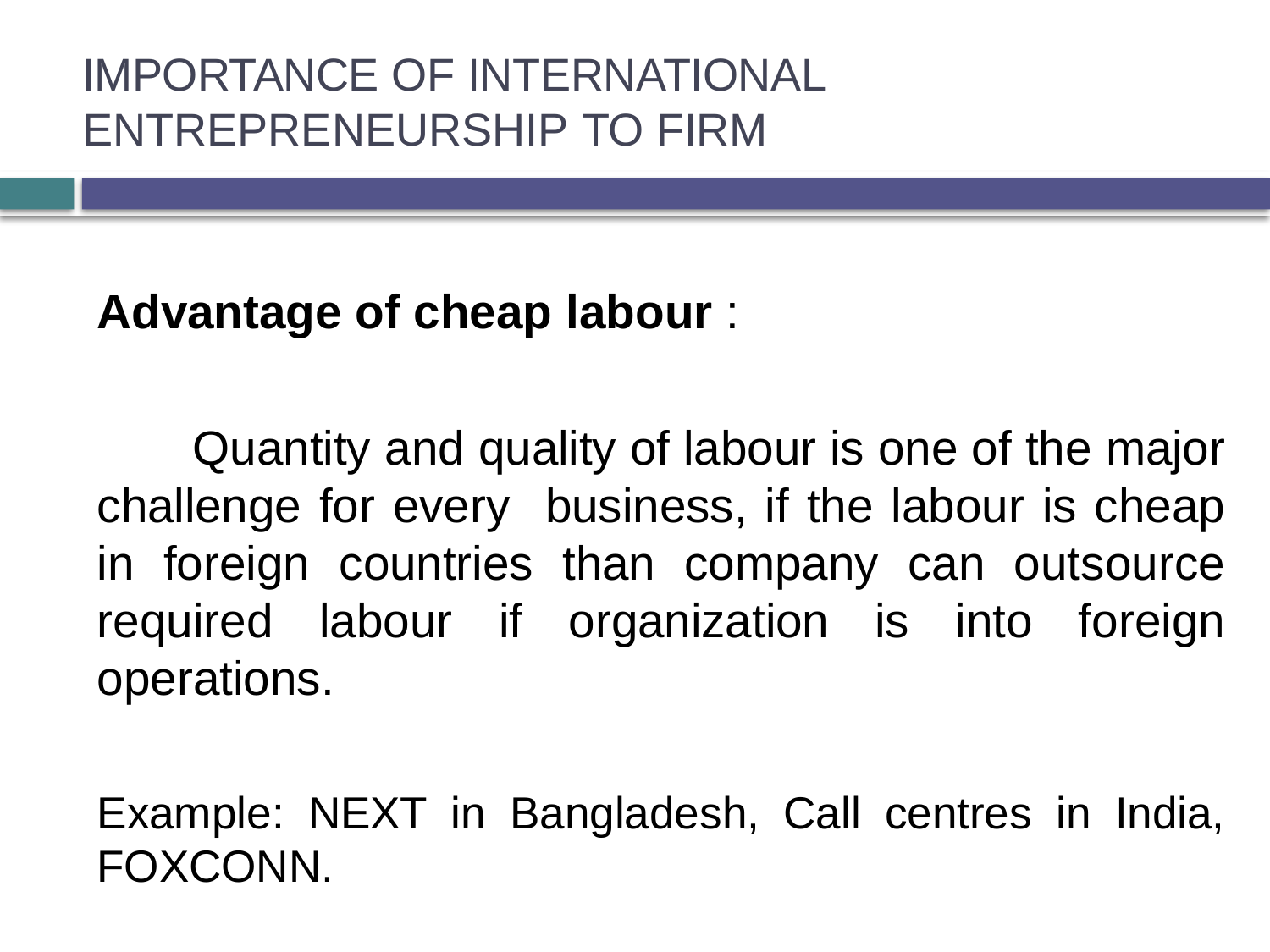

# IMPORTANCE OF INTERNATIONAL ENTREPRENEURSHIP TO FIRM
Advantage of cheap labour :

       Quantity and quality of labour is one of the major challenge for every  business, if the labour is cheap in foreign countries than company can outsource required labour if organization is into foreign operations.

Example: NEXT in Bangladesh, Call centres in India, FOXCONN.